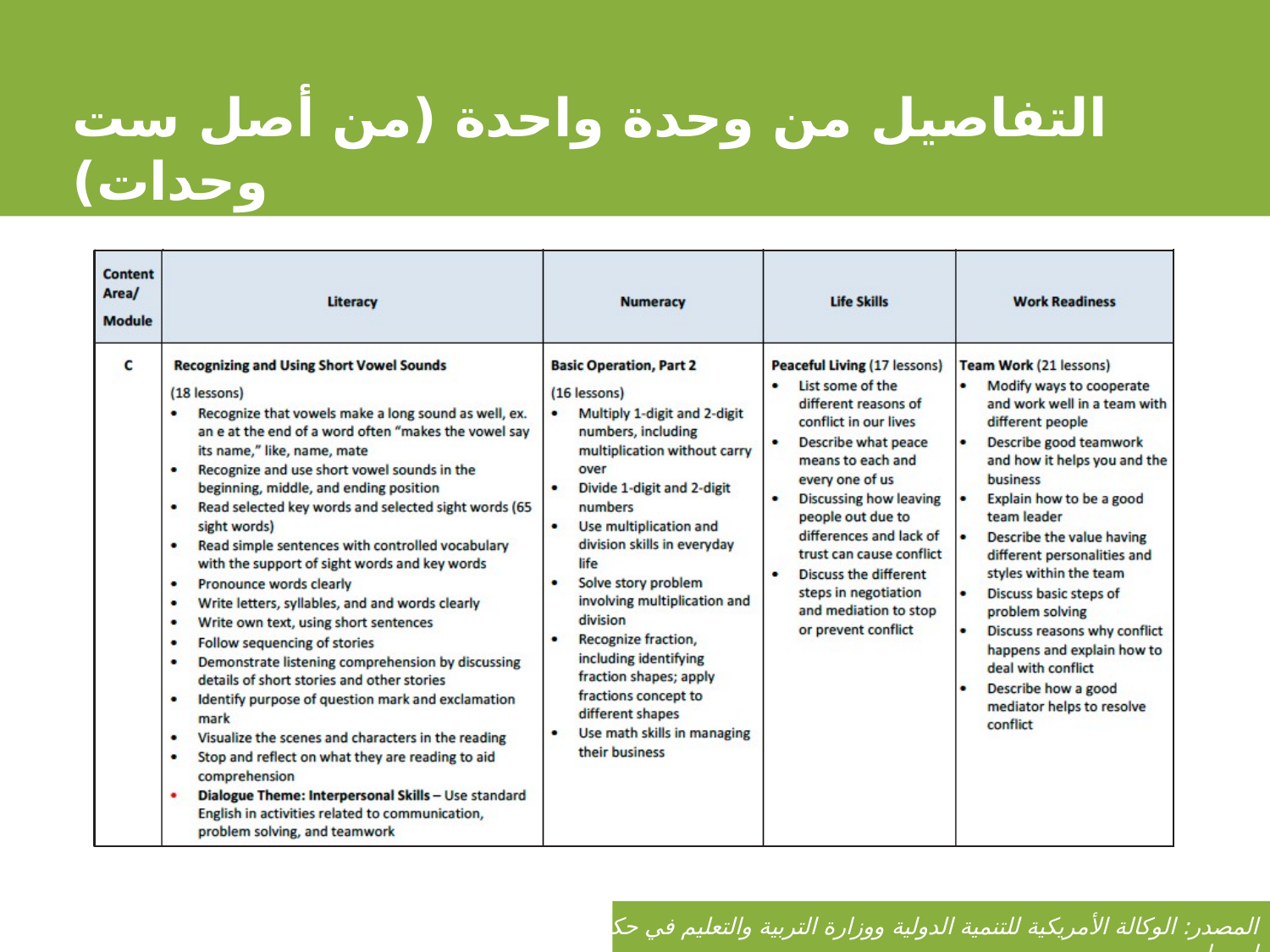

# التفاصيل من وحدة واحدة (من أصل ست وحدات)

المصدر: الوكالة الأمريكية للتنمية الدولية ووزارة التربية والتعليم في حكومة ليبيريا